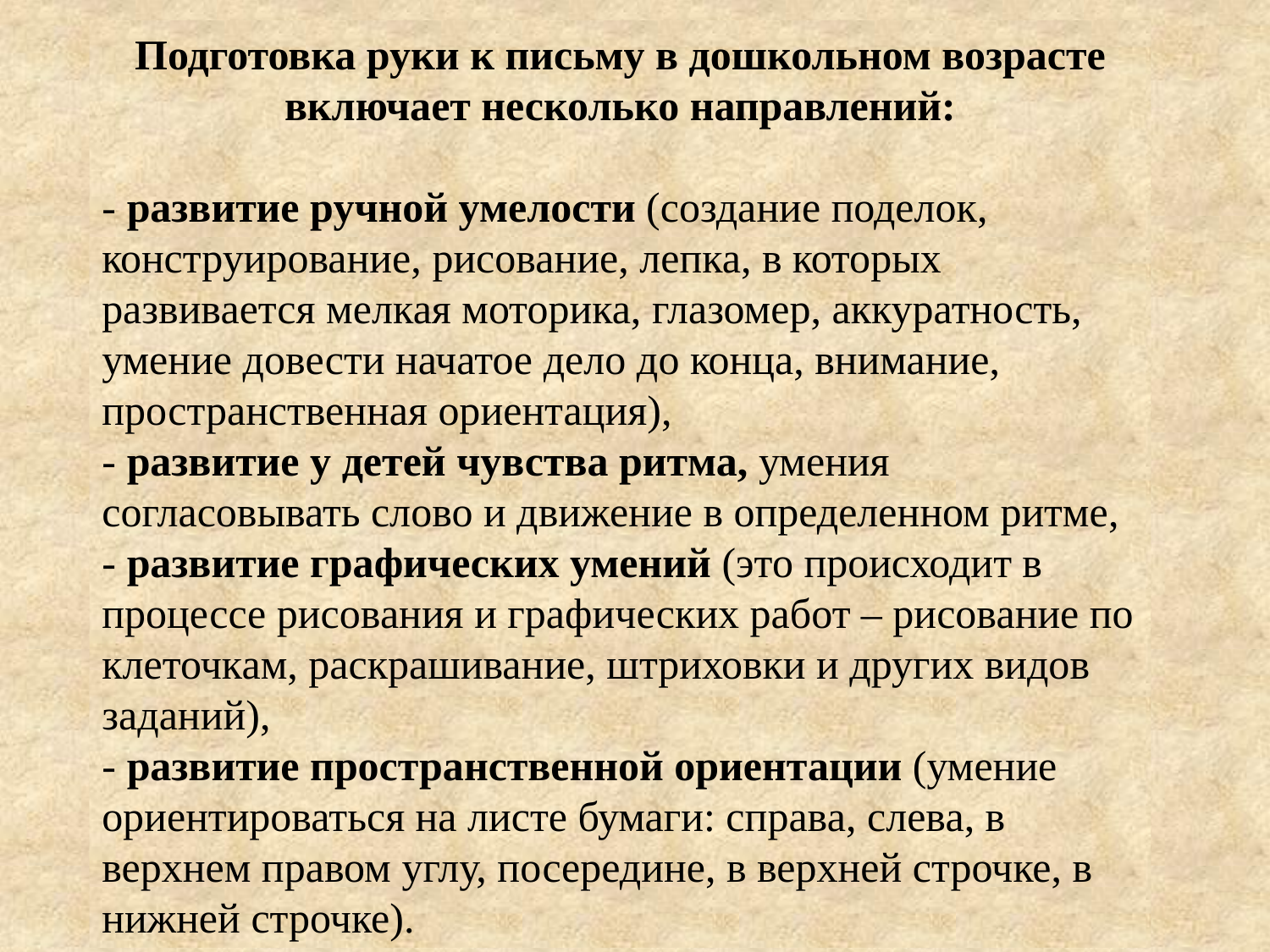

Подготовка руки к письму в дошкольном возрасте включает несколько направлений:

- развитие ручной умелости (создание поделок, конструирование, рисование, лепка, в которых развивается мелкая моторика, глазомер, аккуратность, умение довести начатое дело до конца, внимание, пространственная ориентация),
- развитие у детей чувства ритма, умения согласовывать слово и движение в определенном ритме,
- развитие графических умений (это происходит в процессе рисования и графических работ – рисование по клеточкам, раскрашивание, штриховки и других видов заданий),
- развитие пространственной ориентации (умение ориентироваться на листе бумаги: справа, слева, в верхнем правом углу, посередине, в верхней строчке, в нижней строчке).